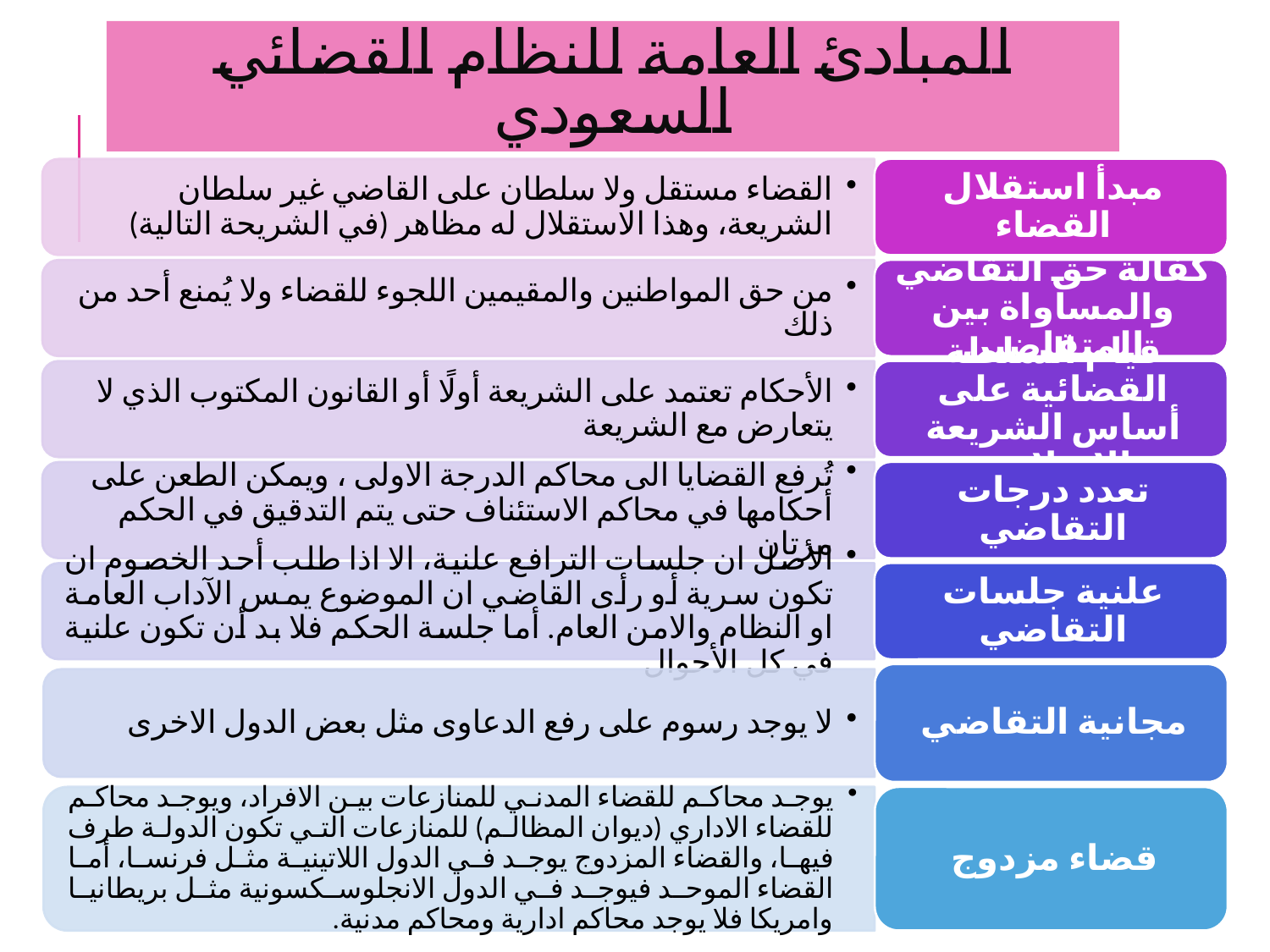

المبادئ العامة للنظام القضائي السعودي
القضاء مستقل ولا سلطان على القاضي غير سلطان الشريعة، وهذا الاستقلال له مظاهر (في الشريحة التالية)
مبدأ استقلال القضاء
من حق المواطنين والمقيمين اللجوء للقضاء ولا يُمنع أحد من ذلك
كفالة حق التقاضي والمساواة بين المتقاضين
الأحكام تعتمد على الشريعة أولًا أو القانون المكتوب الذي لا يتعارض مع الشريعة
قيام السلطة القضائية على أساس الشريعة الاسلامية
تُرفع القضايا الى محاكم الدرجة الاولى ، ويمكن الطعن على أحكامها في محاكم الاستئناف حتى يتم التدقيق في الحكم مرتان
تعدد درجات التقاضي
الأصل ان جلسات الترافع علنية، الا اذا طلب أحد الخصوم ان تكون سرية أو رأى القاضي ان الموضوع يمس الآداب العامة او النظام والامن العام. أما جلسة الحكم فلا بد أن تكون علنية في كل الأحوال
علنية جلسات التقاضي
لا يوجد رسوم على رفع الدعاوى مثل بعض الدول الاخرى
مجانية التقاضي
يوجد محاكم للقضاء المدني للمنازعات بين الافراد، ويوجد محاكم للقضاء الاداري (ديوان المظالم) للمنازعات التي تكون الدولة طرف فيها، والقضاء المزدوج يوجد في الدول اللاتينية مثل فرنسا، أما القضاء الموحد فيوجد في الدول الانجلوسكسونية مثل بريطانيا وامريكا فلا يوجد محاكم ادارية ومحاكم مدنية.
قضاء مزدوج